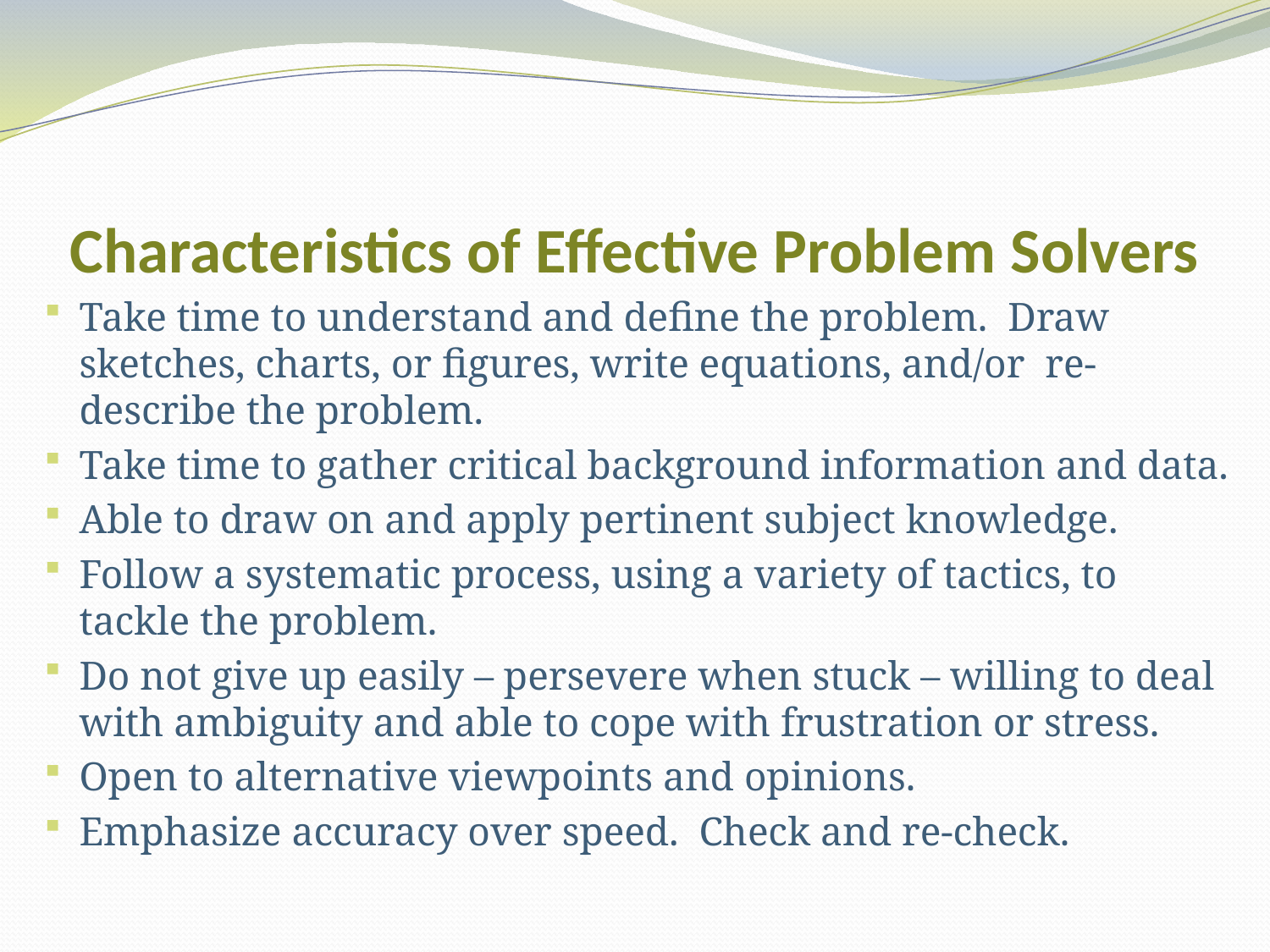

# Characteristics of Effective Problem Solvers
Take time to understand and define the problem.  Draw sketches, charts, or figures, write equations, and/or  re-describe the problem.
Take time to gather critical background information and data.
Able to draw on and apply pertinent subject knowledge.
Follow a systematic process, using a variety of tactics, to tackle the problem.
Do not give up easily – persevere when stuck – willing to deal with ambiguity and able to cope with frustration or stress.
Open to alternative viewpoints and opinions.
Emphasize accuracy over speed.  Check and re-check.